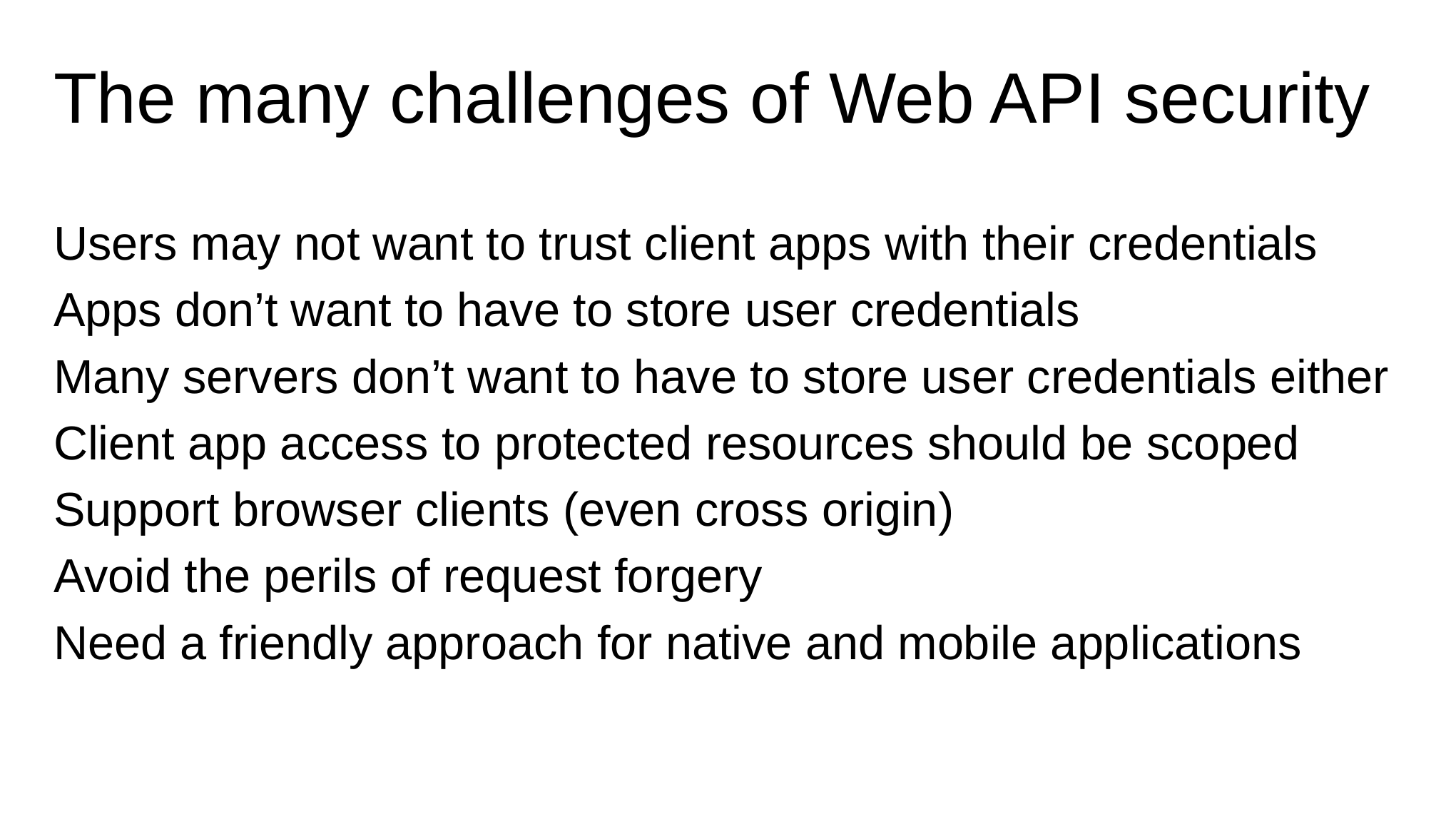

# The many challenges of Web API security
Users may not want to trust client apps with their credentials
Apps don’t want to have to store user credentials
Many servers don’t want to have to store user credentials either
Client app access to protected resources should be scoped
Support browser clients (even cross origin)
Avoid the perils of request forgery
Need a friendly approach for native and mobile applications